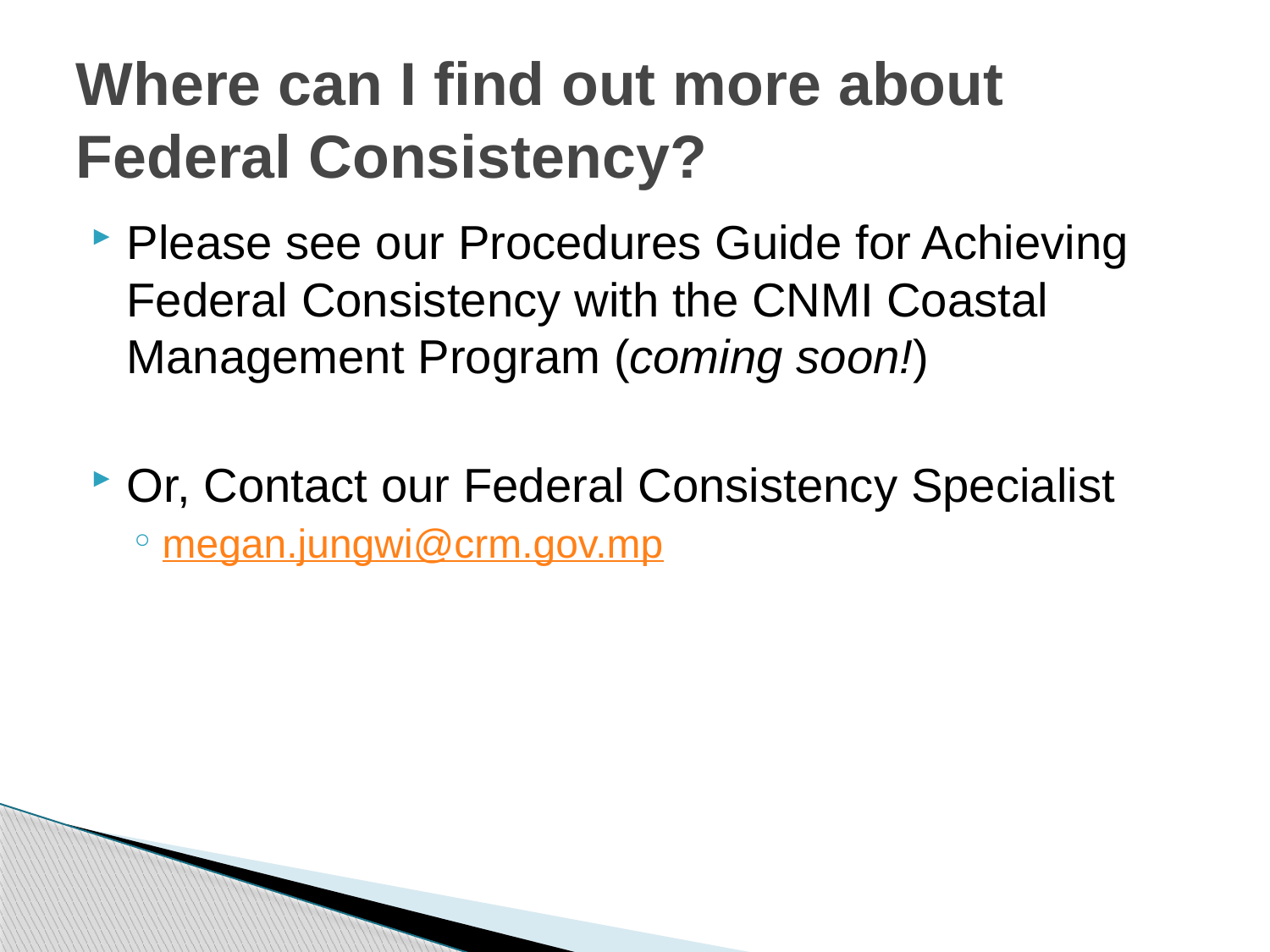

# Where can I find out more about Federal Consistency?
Please see our Procedures Guide for Achieving Federal Consistency with the CNMI Coastal Management Program (coming soon!)

Or, Contact our Federal Consistency Specialist
megan.jungwi@crm.gov.mp